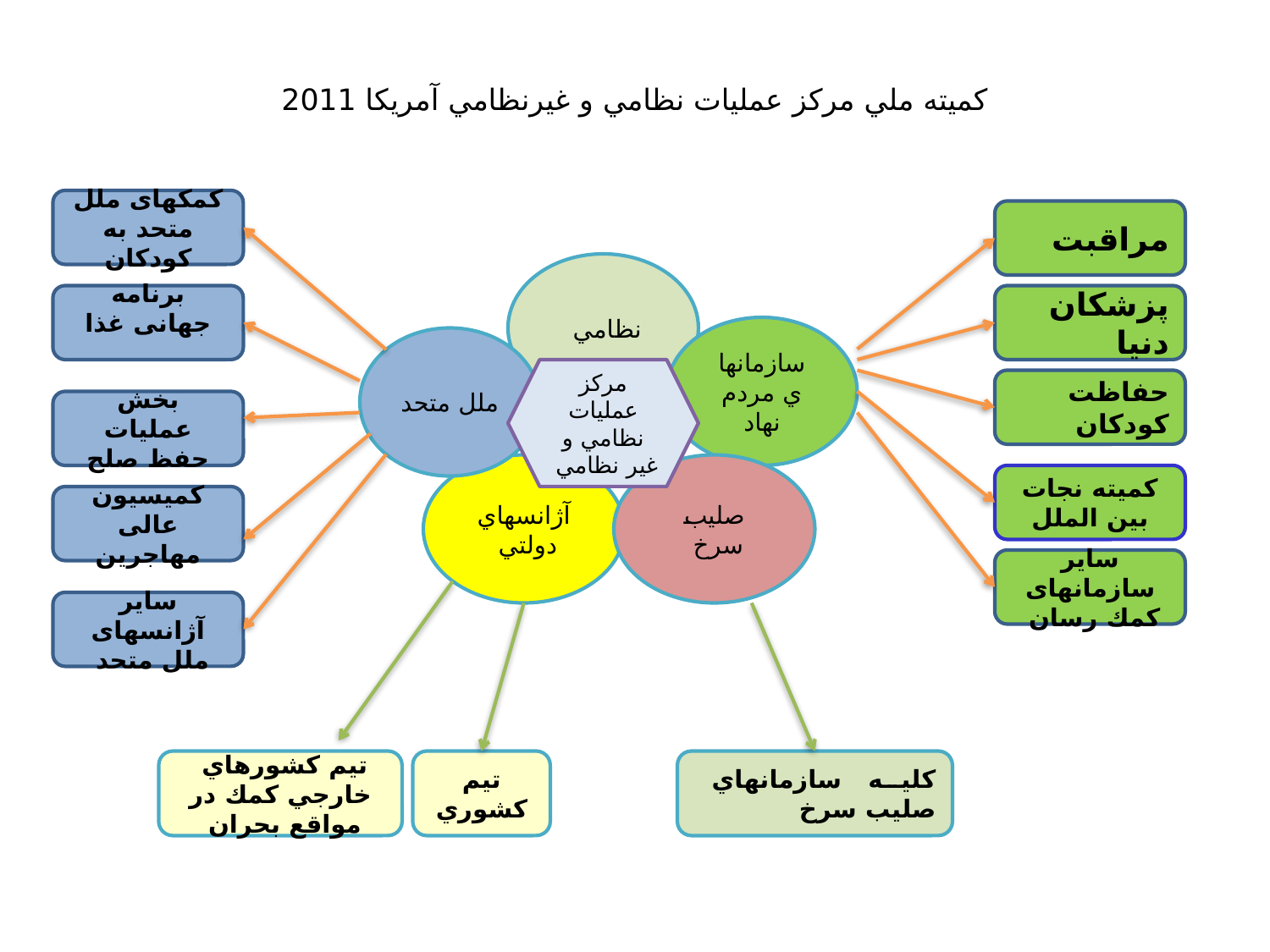

# كميته ملي مركز عمليات نظامي و غيرنظامي آمریکا 2011

کمکهای ملل متحد به کودکان
مراقبت
نظامي
برنامه جهانی غذا

پزشکان دنیا
سازمانها ي مردم نهاد
ملل متحد
مركز عمليات نظامي و غير نظامي
حفاظت کودکان
بخش عملیات حفظ صلح
آژانسهاي دولتي
صليب سرخ
کمیته نجات بین الملل
کمیسیون عالی مهاجرین
سایر سازمانهای كمك رسان
سایر آژانسهای ملل متحد
تيم كشورهاي  خارجي كمك در مواقع بحران
تيم كشوري
كليه سازمانهاي صليب سرخ